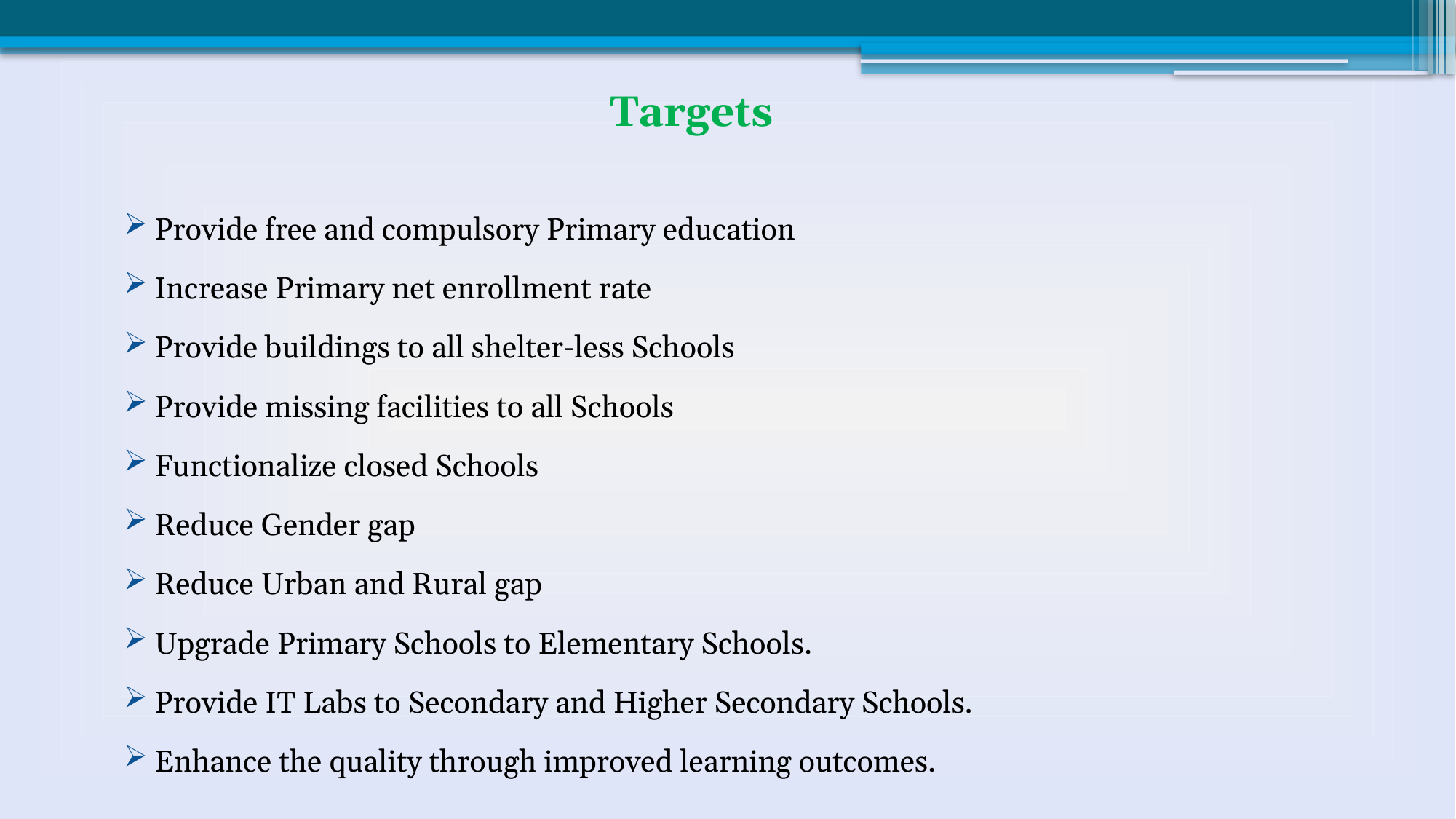

# Targets
Provide free and compulsory Primary education
Increase Primary net enrollment rate
Provide buildings to all shelter-less Schools
Provide missing facilities to all Schools
Functionalize closed Schools
Reduce Gender gap
Reduce Urban and Rural gap
Upgrade Primary Schools to Elementary Schools.
Provide IT Labs to Secondary and Higher Secondary Schools.
Enhance the quality through improved learning outcomes.